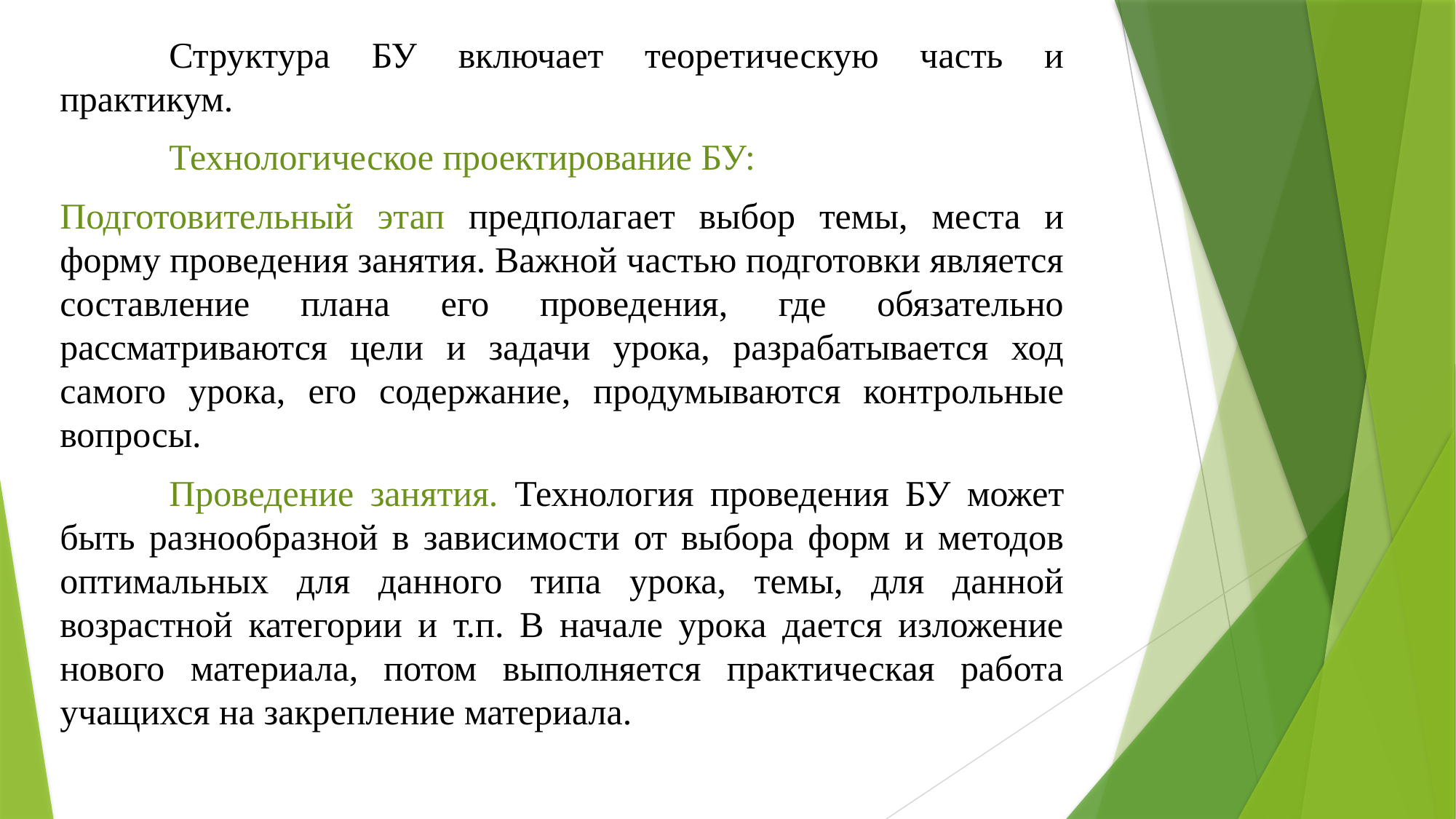

Структура БУ включает теоретическую часть и практикум.
	Технологическое проектирование БУ:
Подготовительный этап предполагает выбор темы, места и форму проведения занятия. Важной частью подготовки является составление плана его проведения, где обязательно рассматриваются цели и задачи урока, разрабатывается ход самого урока, его содержание, продумываются контрольные вопросы.
	Проведение занятия. Технология проведения БУ может быть разнообразной в зависимости от выбора форм и методов оптимальных для данного типа урока, темы, для данной возрастной категории и т.п. В начале урока дается изложение нового материала, потом выполняется практическая работа учащихся на закрепление материала.